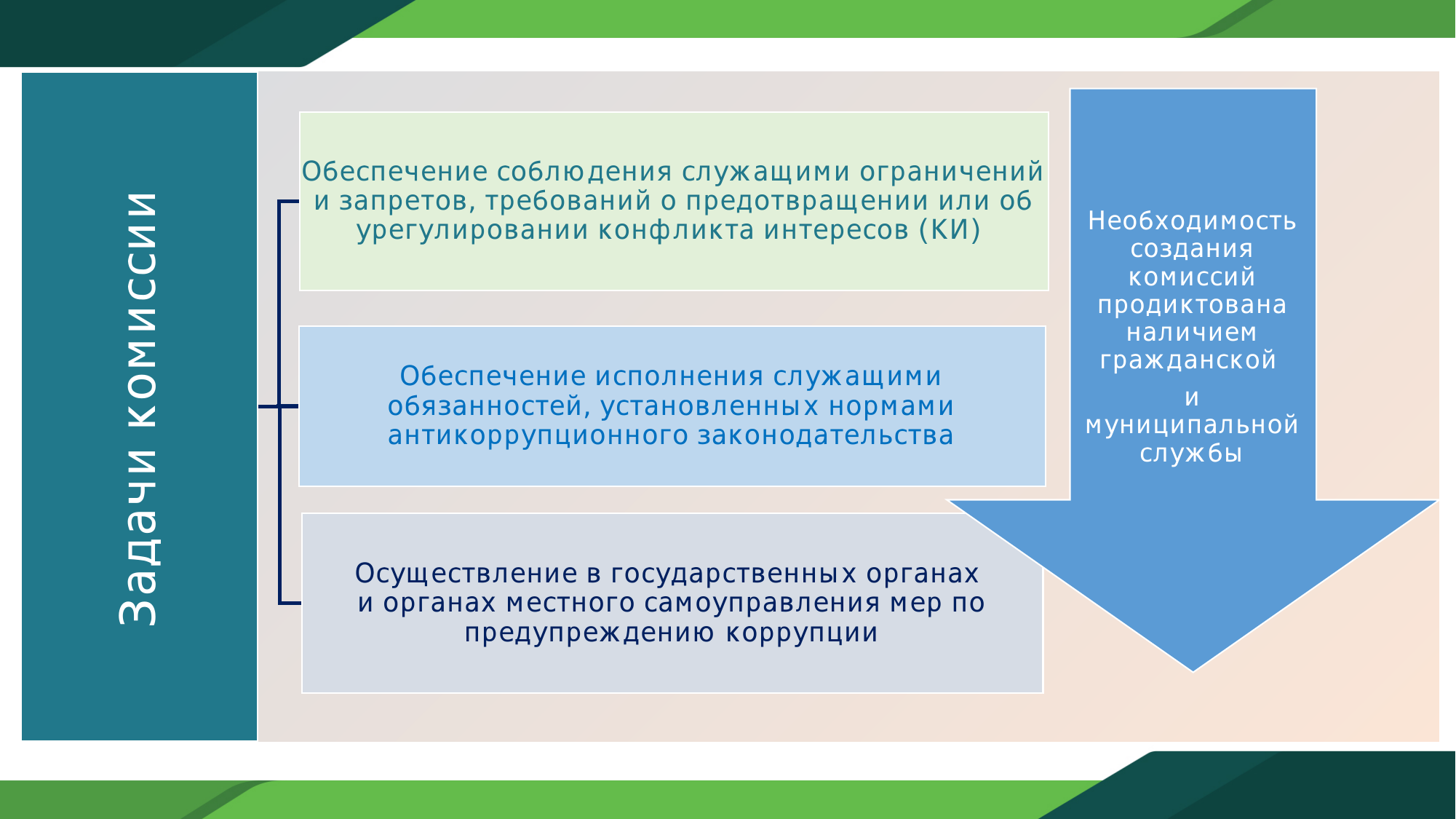

Задачи комиссии
Обеспечение соблюдения служащими ограничений и запретов, требований о предотвращении или об урегулировании конфликта интересов (КИ)
Обеспечение исполнения служащими обязанностей, установленных нормами антикоррупционного законодательства
Осуществление в государственных органах
и органах местного самоуправления мер по предупреждению коррупции
Необходимость создания комиссий продиктована наличием гражданской
и муниципальной службы